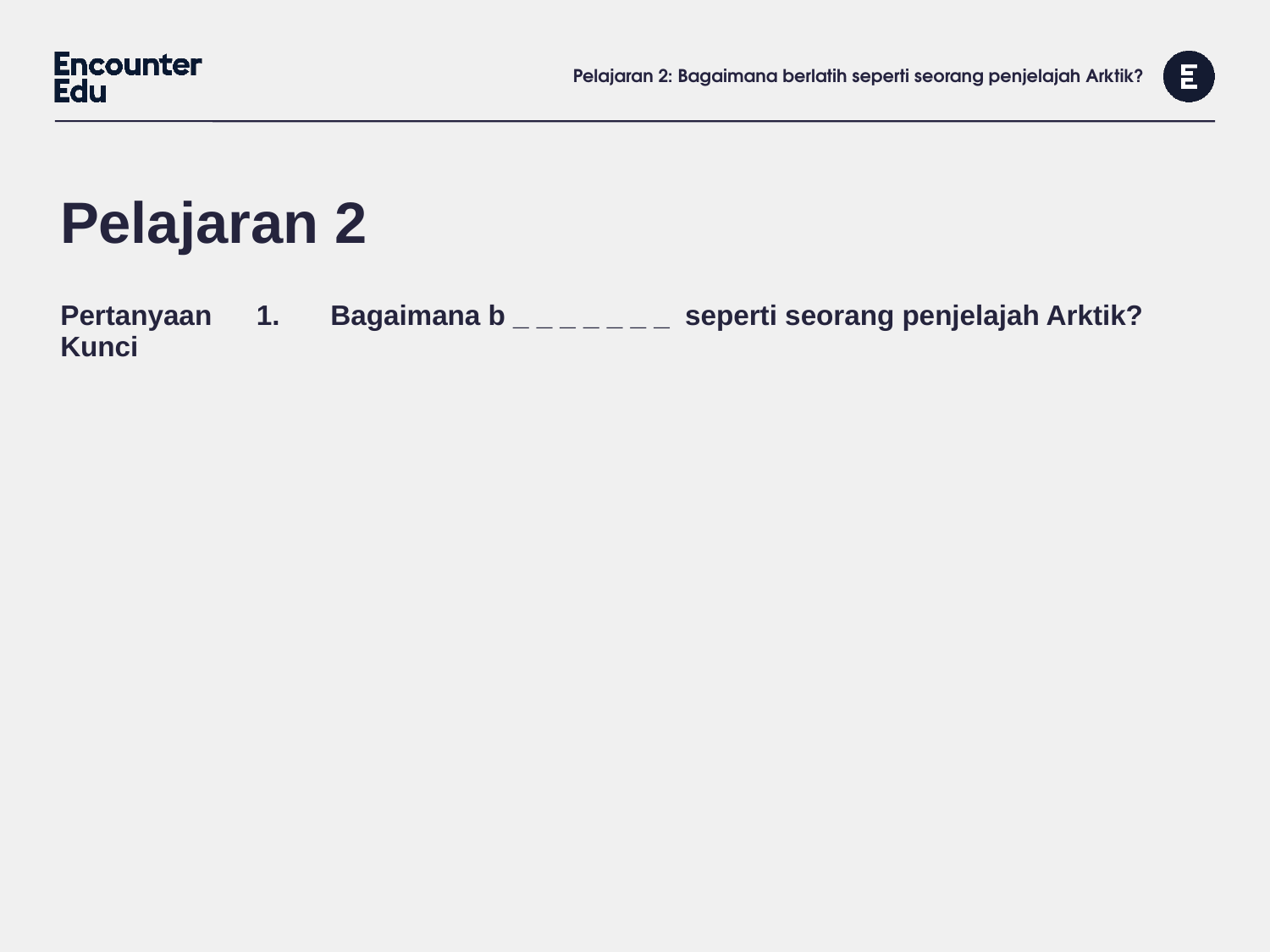

# Pelajaran 2: Bagaimana berlatih seperti seorang penjelajah Arktik?
Pelajaran 2
| Pertanyaan Kunci | Bagaimana b \_ \_ \_ \_ \_ \_ \_ seperti seorang penjelajah Arktik? |
| --- | --- |